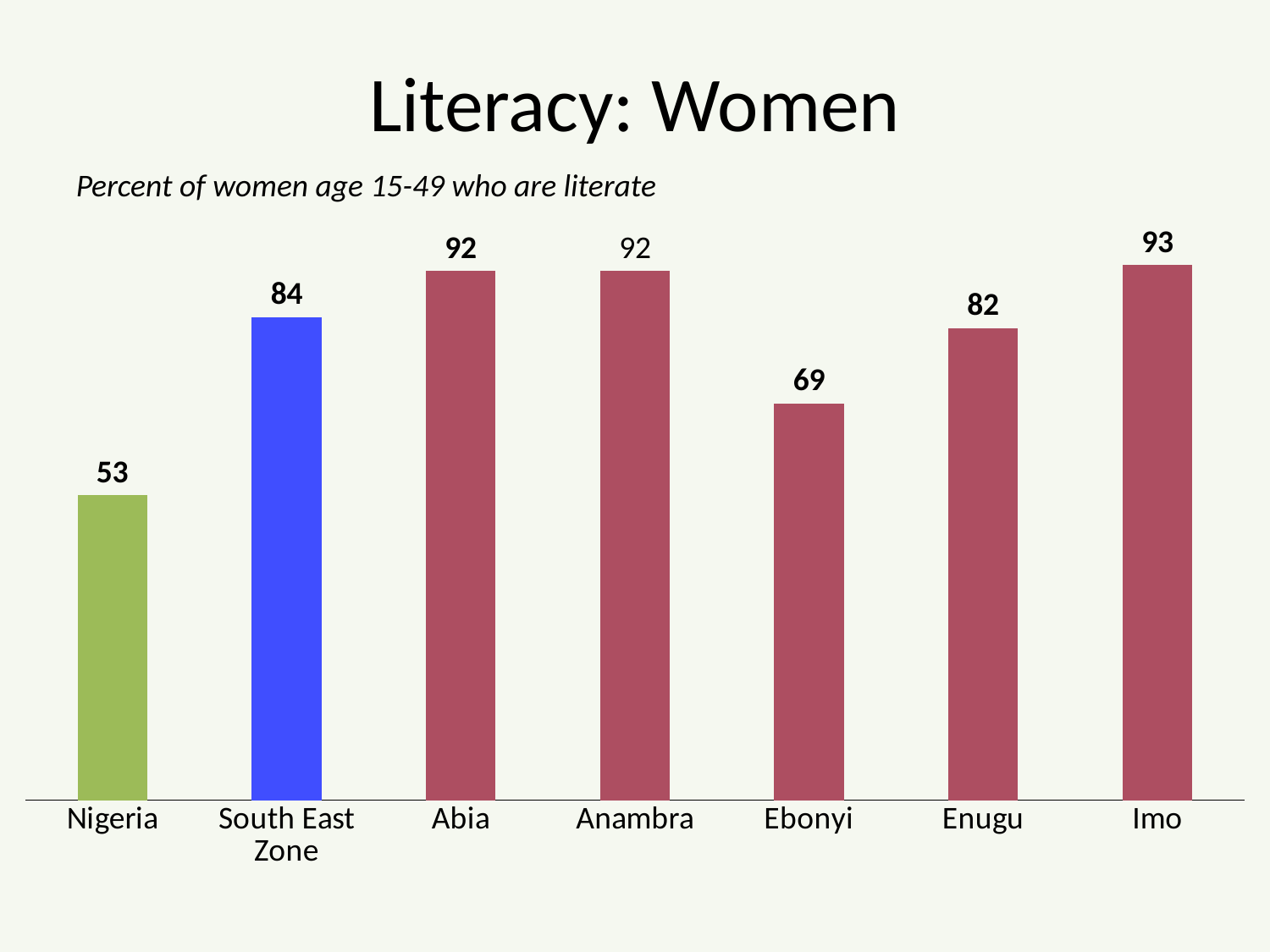

# Literacy: Women
Percent of women age 15-49 who are literate

### Chart

| Category | Women |
|---|---|
| Nigeria | 53.0 |
| South East Zone | 84.0 |
| Abia | 92.0 |
| Anambra | 92.0 |
| Ebonyi | 69.0 |
| Enugu | 82.0 |
| Imo | 93.0 |